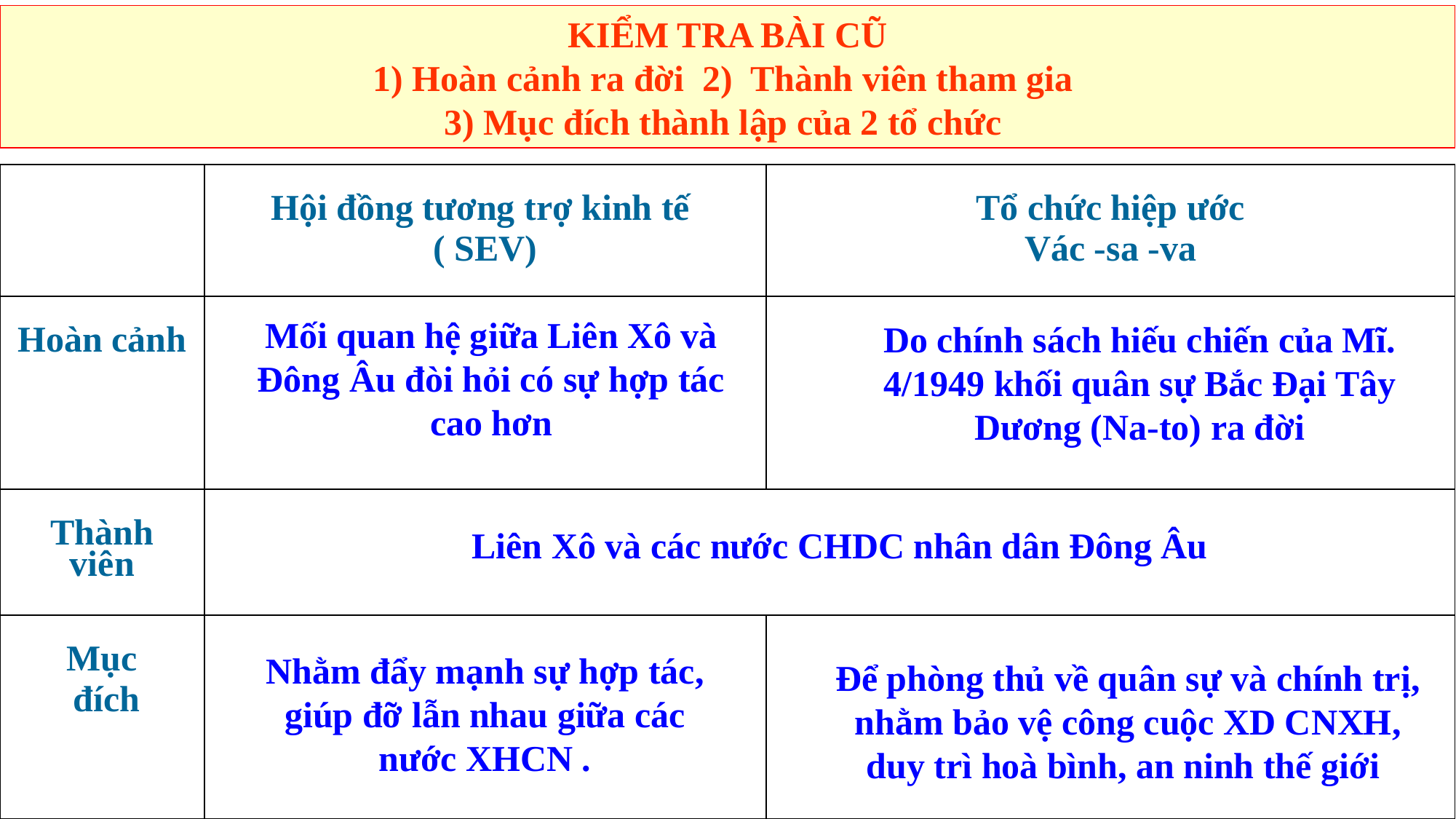

KIỂM TRA BÀI CŨ
1) Hoàn cảnh ra đời  2)  Thành viên tham gia
3) Mục đích thành lập của 2 tổ chức
|  | Hội đồng tương trợ kinh tế ( SEV) | Tổ chức hiệp ước Vác -sa -va |
| --- | --- | --- |
| Hoàn cảnh |  |  |
| Thành viên |  |  |
| Mục đích |  |  |
Mối quan hệ giữa Liên Xô và Đông Âu đòi hỏi có sự hợp tác cao hơn
Do chính sách hiếu chiến của Mĩ. 4/1949 khối quân sự Bắc Đại Tây Dương (Na-to) ra đời
Liên Xô và các nước CHDC nhân dân Đông Âu
Nhằm đẩy mạnh sự hợp tác, giúp đỡ lẫn nhau giữa các nước XHCN .
Để phòng thủ về quân sự và chính trị, nhằm bảo vệ công cuộc XD CNXH, duy trì hoà bình, an ninh thế giới